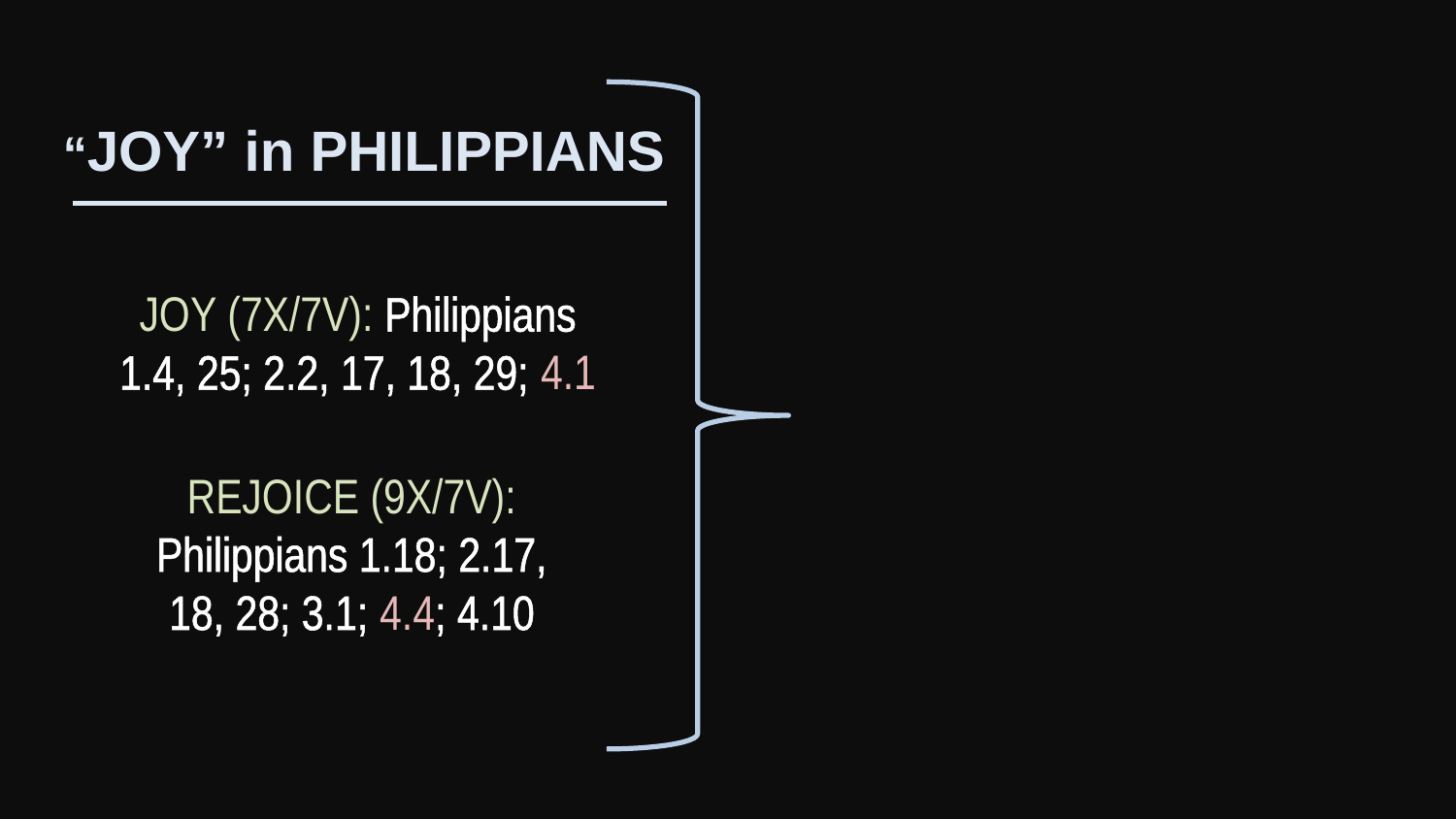

“JOY” in PHILIPPIANS
JOY (7X/7V): Philippians 1.4, 25; 2.2, 17, 18, 29; 4.1
REJOICE (9X/7V): Philippians 1.18; 2.17, 18, 28; 3.1; 4.4; 4.10